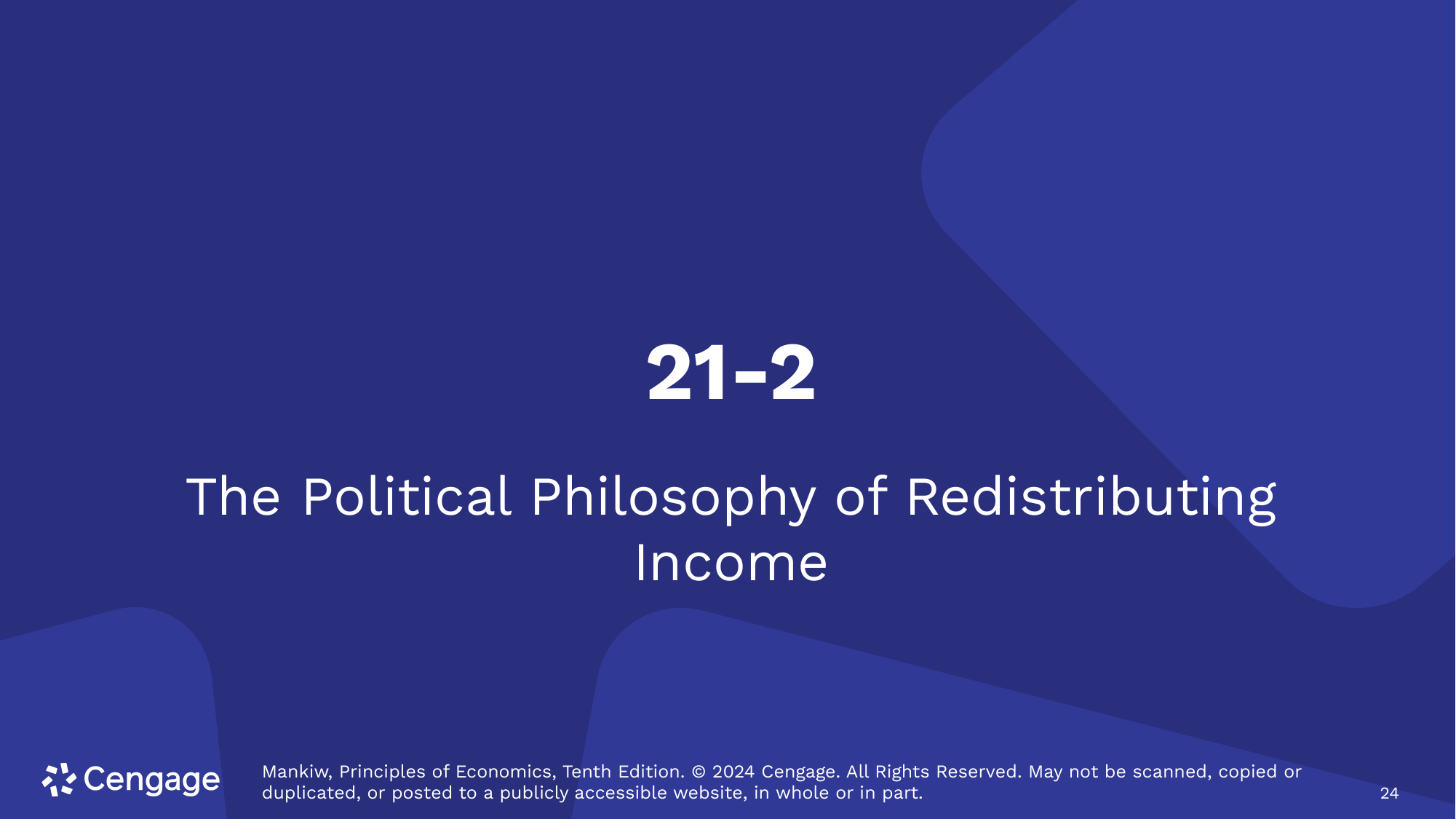

# 21-2
The Political Philosophy of Redistributing Income